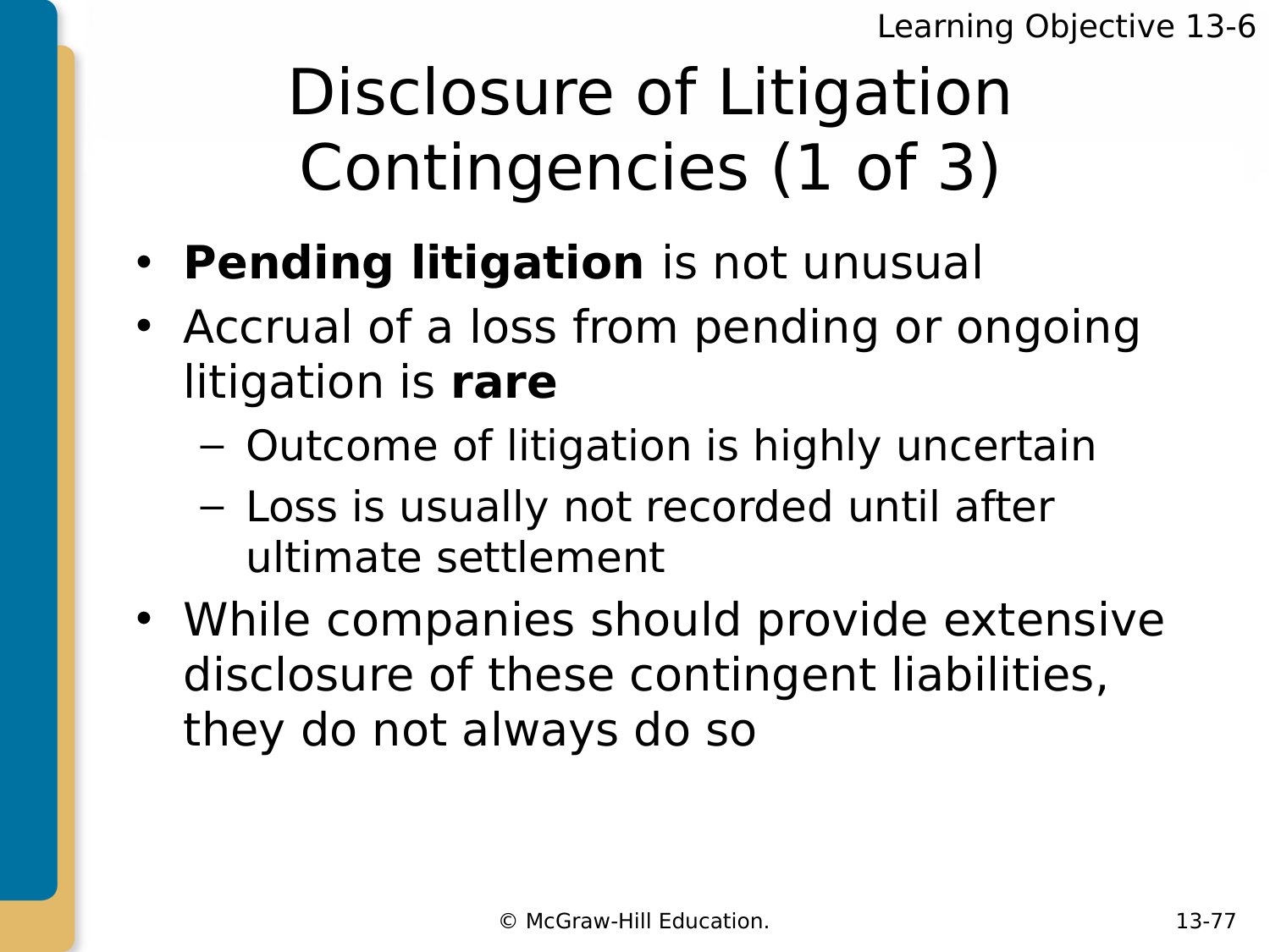

Learning Objective 13-6
# Disclosure of Litigation Contingencies (1 of 3)
Pending litigation is not unusual
Accrual of a loss from pending or ongoing litigation is rare
Outcome of litigation is highly uncertain
Loss is usually not recorded until after ultimate settlement
While companies should provide extensive disclosure of these contingent liabilities, they do not always do so